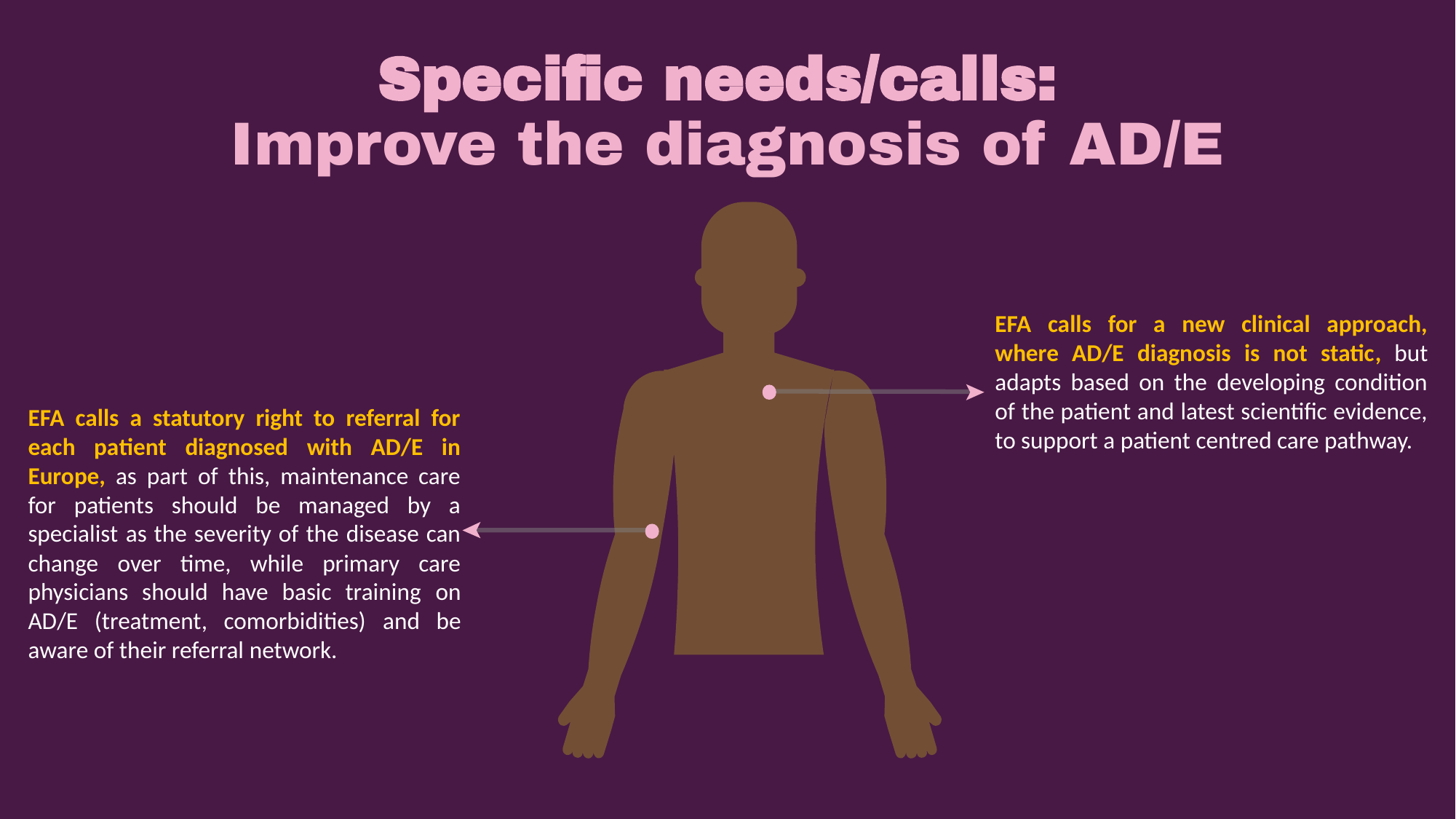

# Specific needs/calls: Improve the diagnosis of AD/E

EFA calls for a new clinical approach, where AD/E diagnosis is not static, but adapts based on the developing condition of the patient and latest scientific evidence, to support a patient centred care pathway.

EFA calls a statutory right to referral for each patient diagnosed with AD/E in Europe, as part of this, maintenance care for patients should be managed by a specialist as the severity of the disease can change over time, while primary care physicians should have basic training on AD/E (treatment, comorbidities) and be aware of their referral network.

18